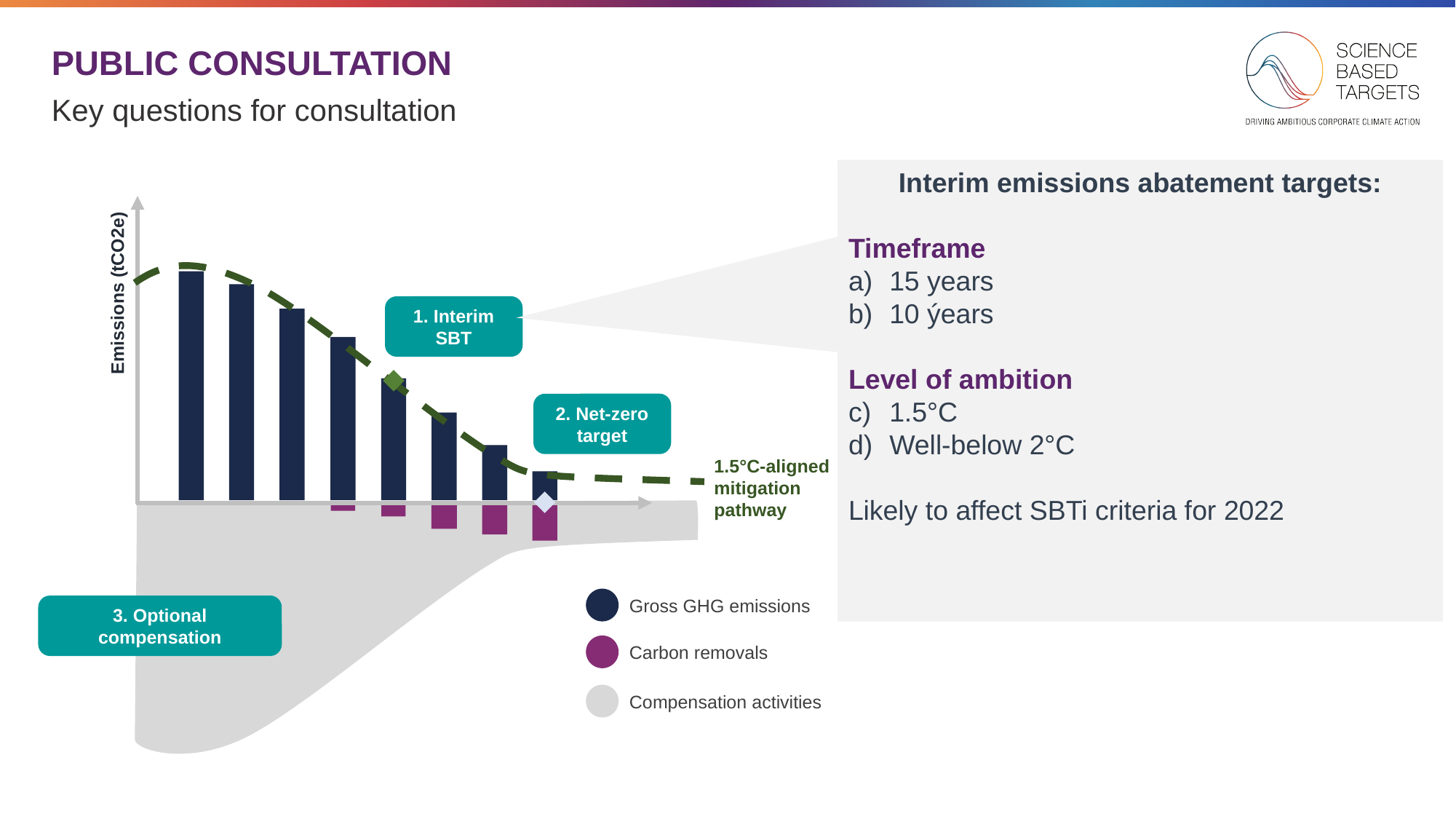

# PUBLIC CONSULTATION
Key questions for consultation
Interim emissions abatement targets:

Timeframe
15 years
10 ýears

Level of ambition
1.5°C
Well-below 2°C

Likely to affect SBTi criteria for 2022

Emissions (tCO2e)

1.5°C-aligned mitigation pathway

1. Interim SBT

2. Net-zero target

Gross GHG emissions

3. Optional compensation
Carbon removals

Compensation activities